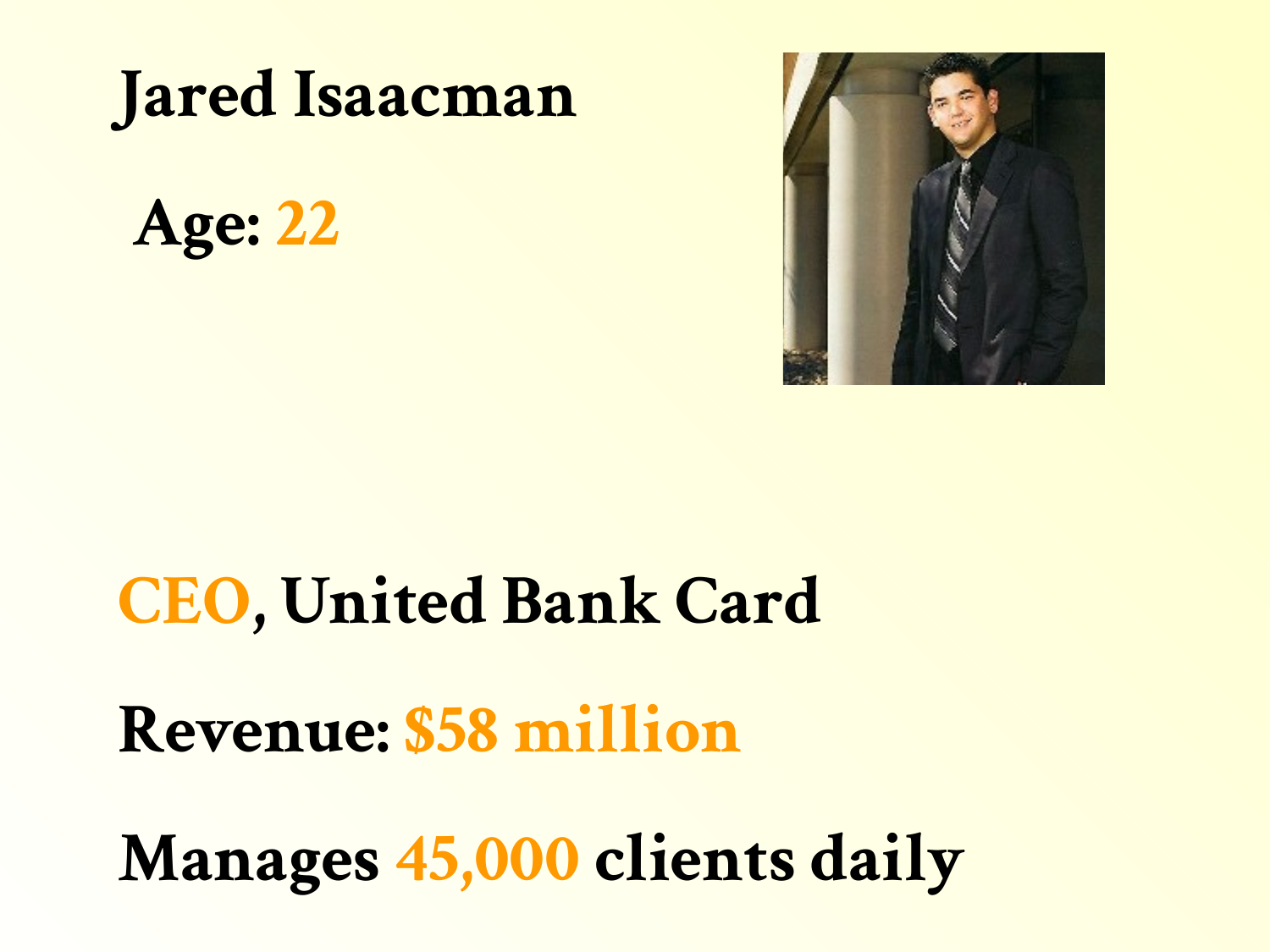

Jared Isaacman  Age: 22

CEO, United Bank Card  Revenue: $58 million  Manages 45,000 clients daily